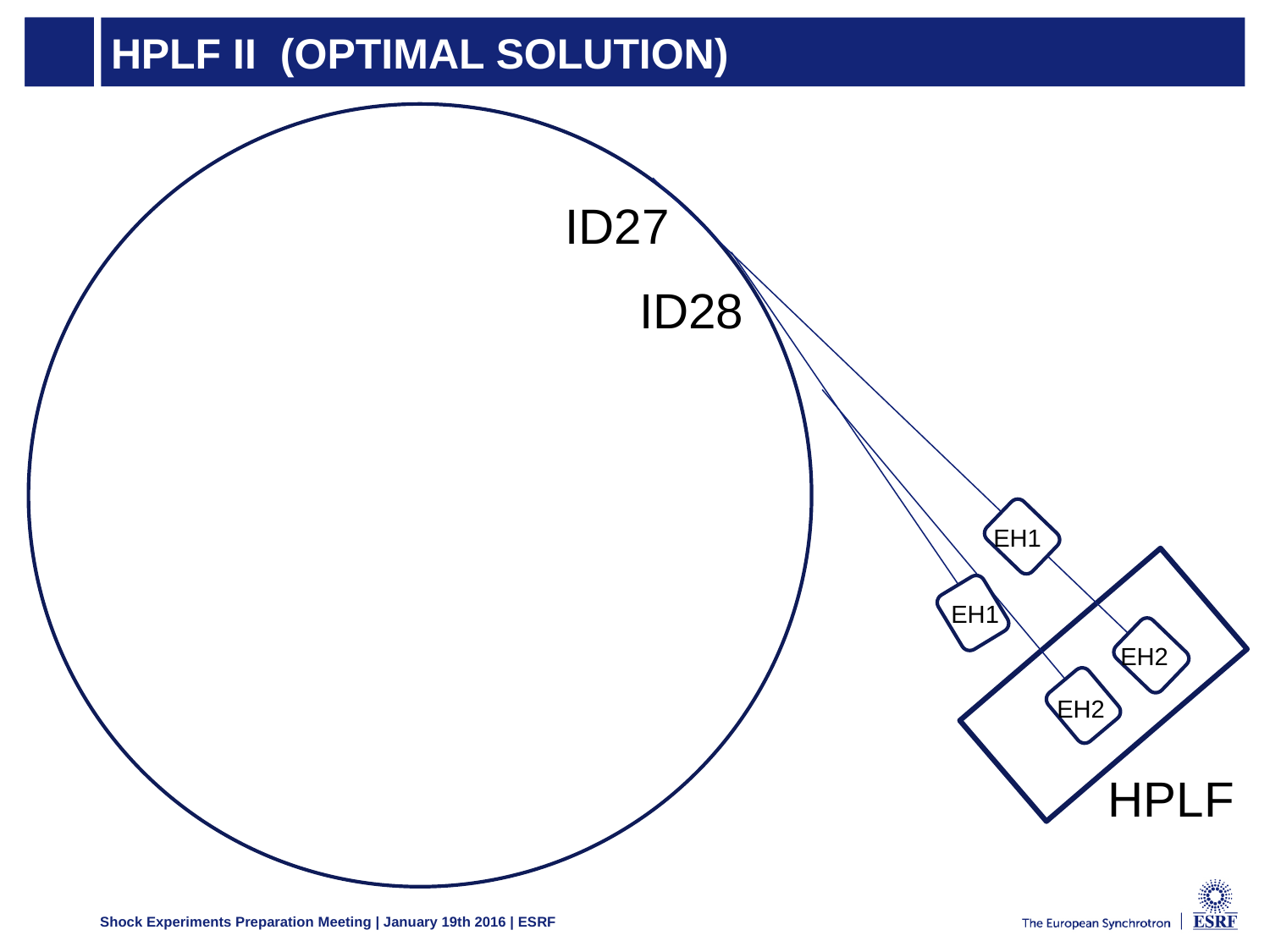

# HPLF II  (optimal solution)

ID27
ID28

EH1
EH1

EH2

EH2
HPLF
Shock Experiments Preparation Meeting | January 19th 2016 | ESRF